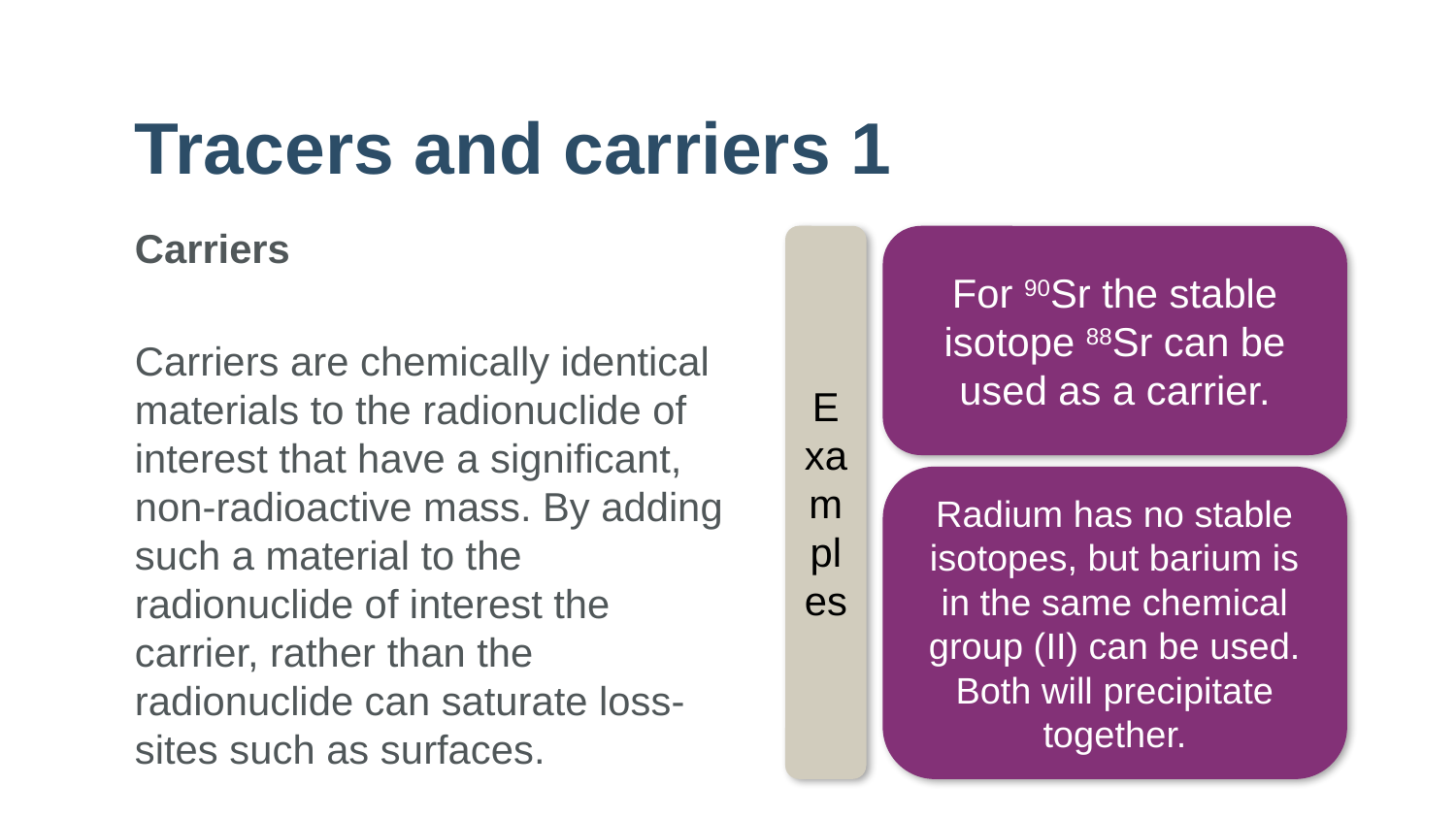

# Tracers and carriers 1
Carriers

Carriers are chemically identical materials to the radionuclide of interest that have a significant, non-radioactive mass. By adding such a material to the radionuclide of interest the carrier, rather than the radionuclide can saturate loss-sites such as surfaces.
Examples
For 90Sr the stable isotope 88Sr can be used as a carrier.
Radium has no stable isotopes, but barium is in the same chemical group (II) can be used. Both will precipitate together.